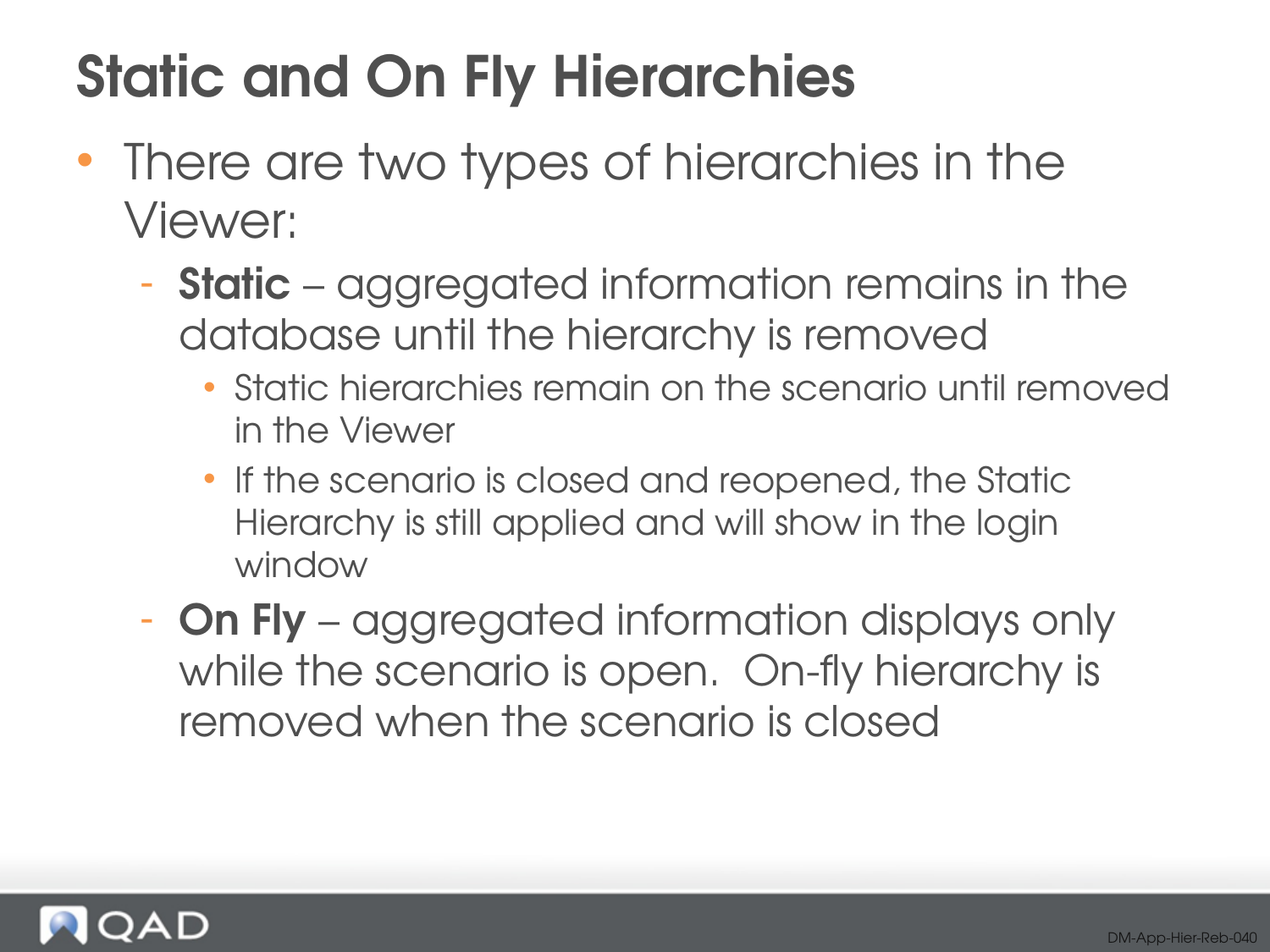

# Static and On Fly Hierarchies
There are two types of hierarchies in the Viewer:
Static – aggregated information remains in the database until the hierarchy is removed
Static hierarchies remain on the scenario until removed in the Viewer
If the scenario is closed and reopened, the Static Hierarchy is still applied and will show in the login window
On Fly – aggregated information displays only while the scenario is open.  On-fly hierarchy is removed when the scenario is closed
DM-App-Hier-Reb-040